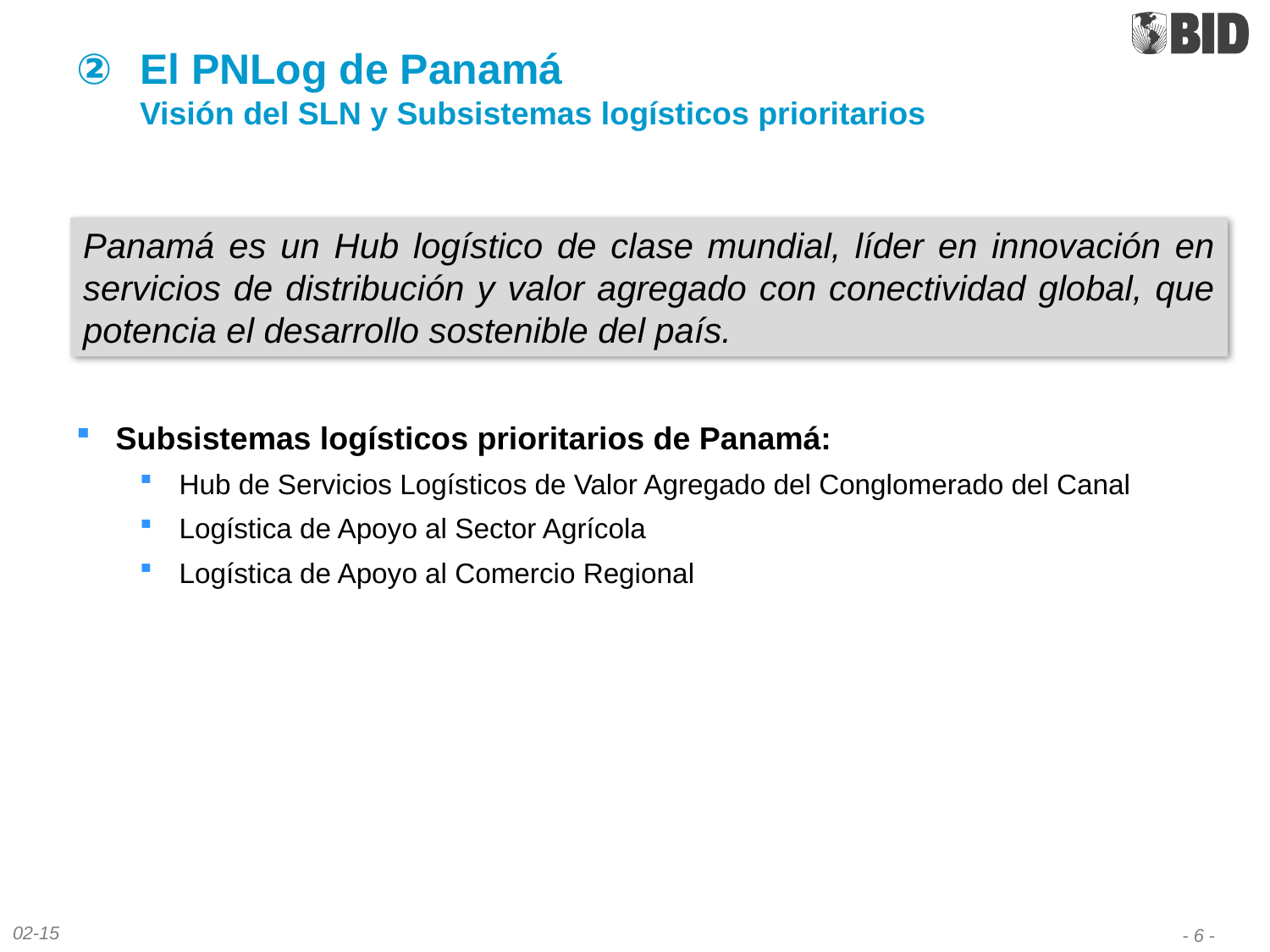

# El PNLog de Panamá Visión del SLN y Subsistemas logísticos prioritarios
Panamá es un Hub logístico de clase mundial, líder en innovación en servicios de distribución y valor agregado con conectividad global, que potencia el desarrollo sostenible del país.
Subsistemas logísticos prioritarios de Panamá:
Hub de Servicios Logísticos de Valor Agregado del Conglomerado del Canal
Logística de Apoyo al Sector Agrícola
Logística de Apoyo al Comercio Regional
02-15
- 6 -